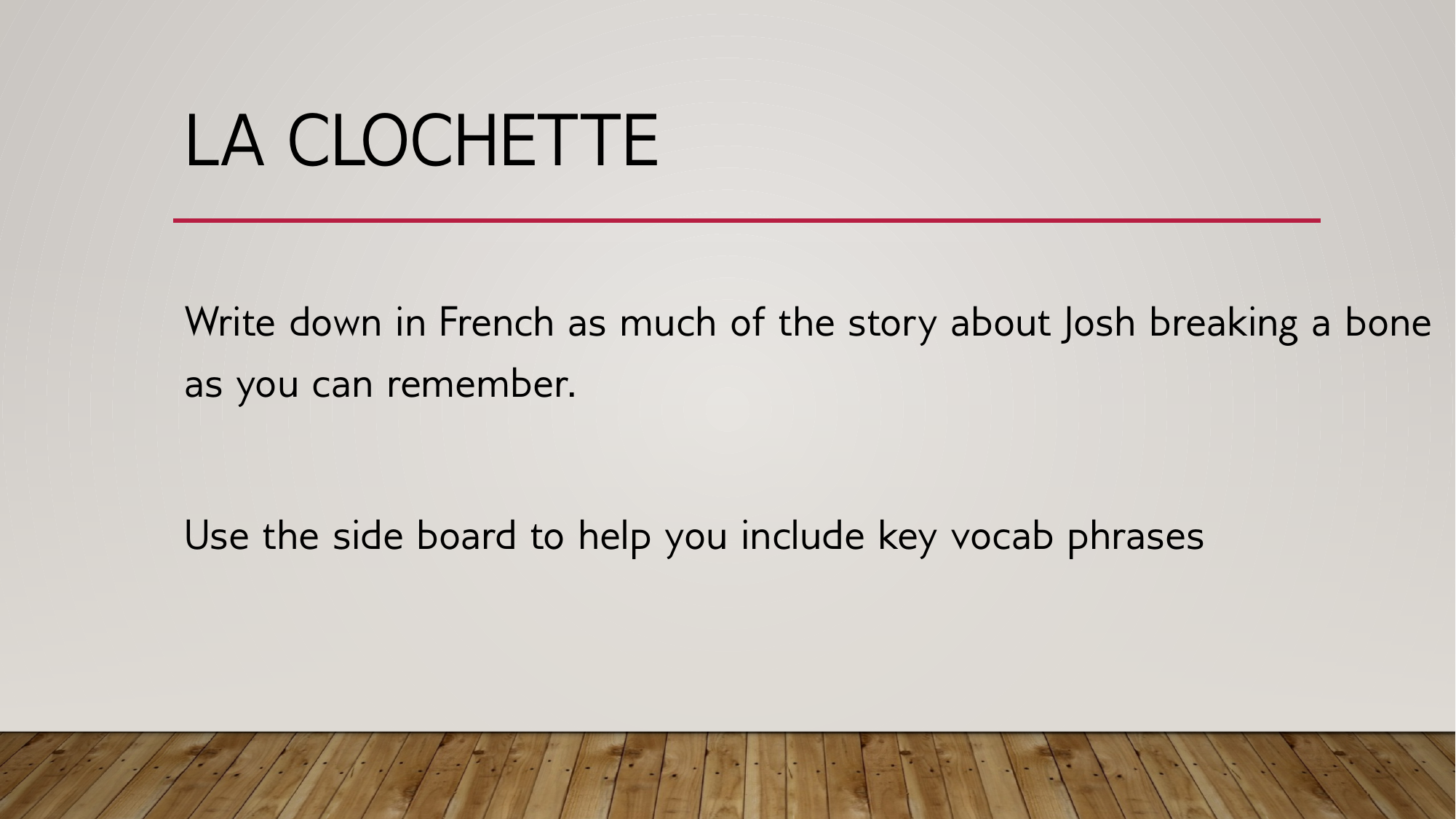

# LA CLOCHETTE

Write down in French as much of the story about Josh breaking a bone as you can remember.

Use the side board to help you include key vocab phrases